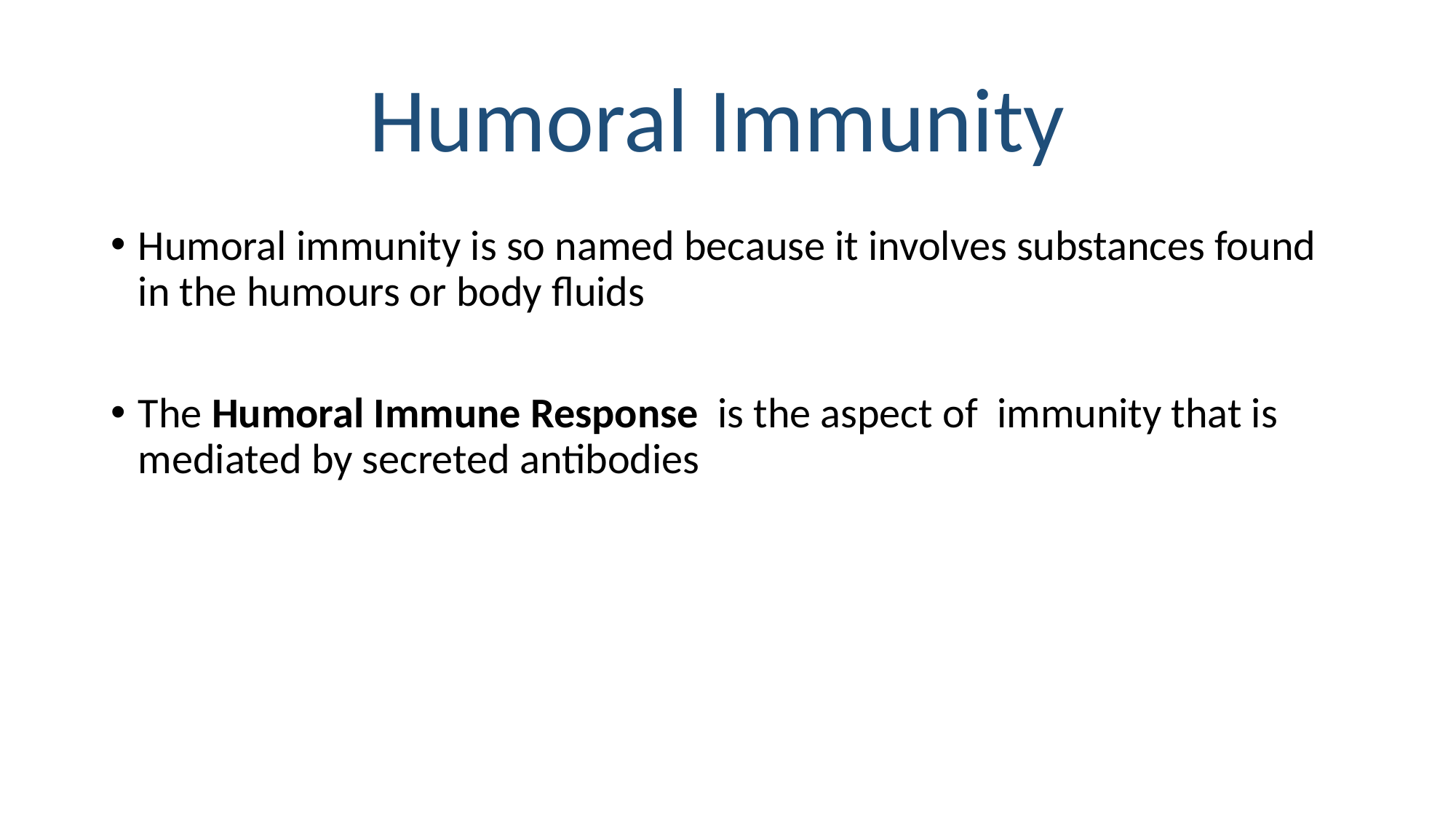

# Humoral Immunity
Humoral immunity is so named because it involves substances found in the humours or body fluids

The Humoral Immune Response  is the aspect of  immunity that is mediated by secreted antibodies